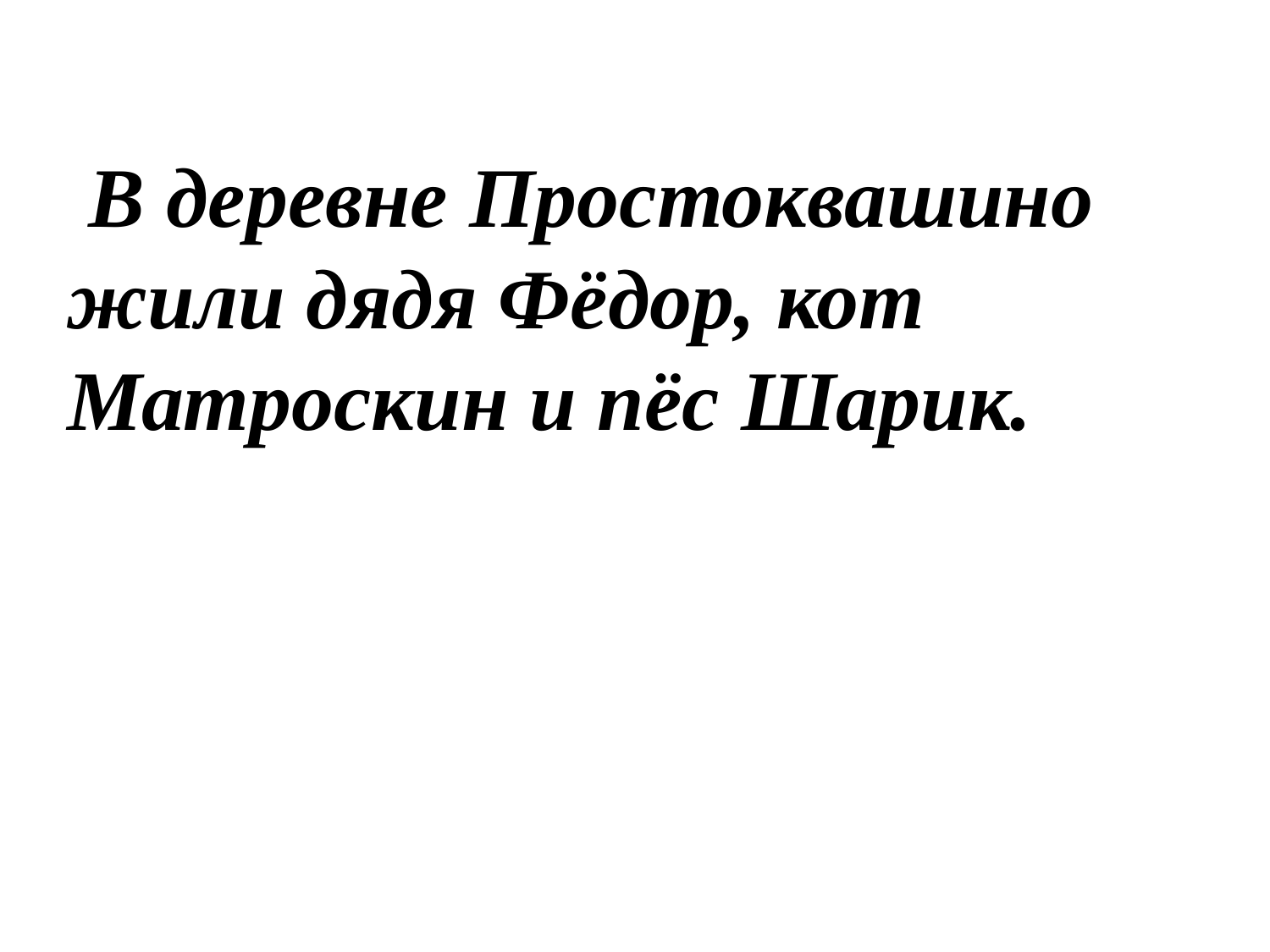

В деревне Простоквашино жили дядя Фёдор, кот Матроскин и пёс Шарик.